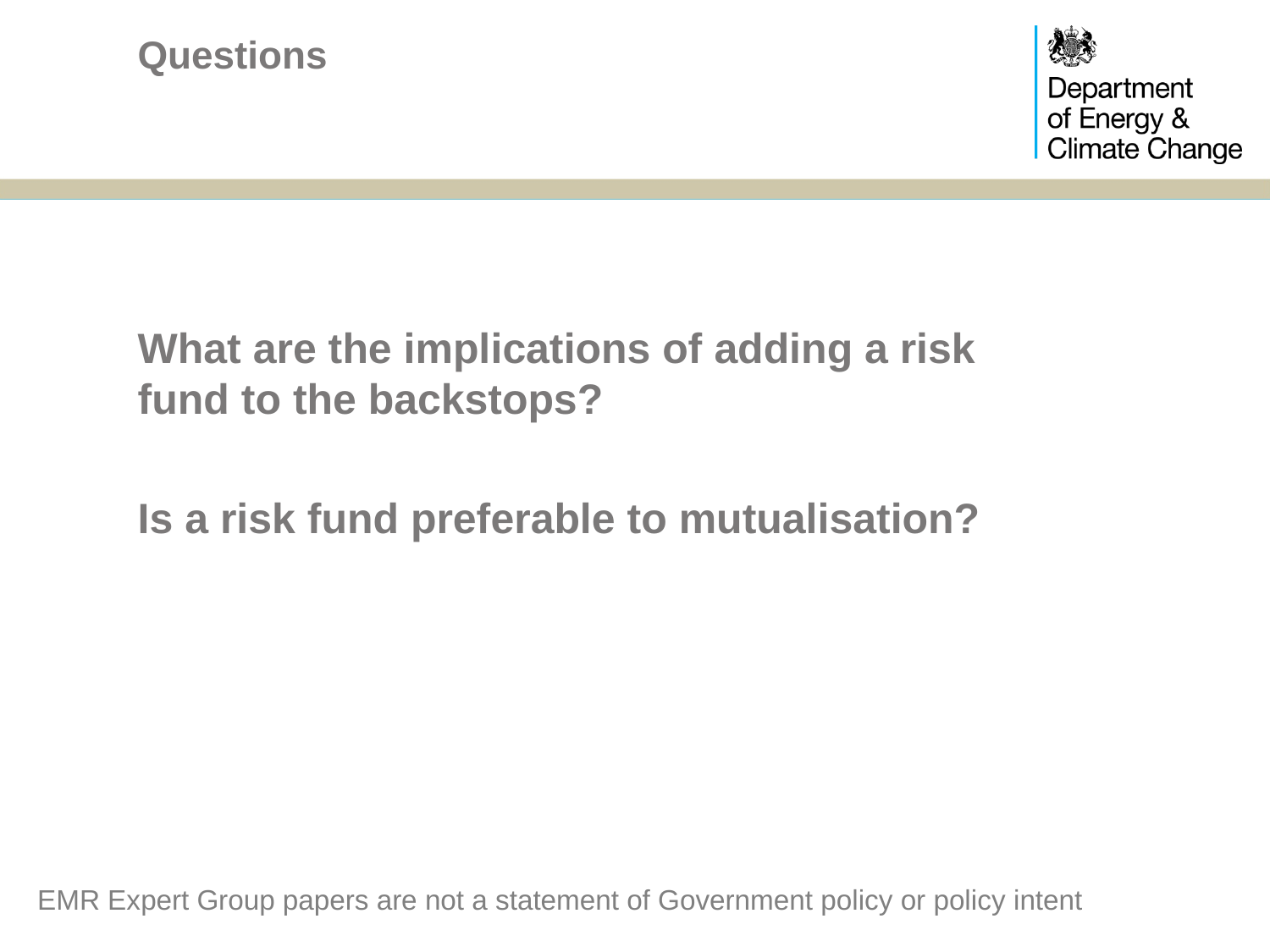

# Questions

What are the implications of adding a risk fund to the backstops?

Is a risk fund preferable to mutualisation?

EMR Expert Group papers are not a statement of Government policy or policy intent